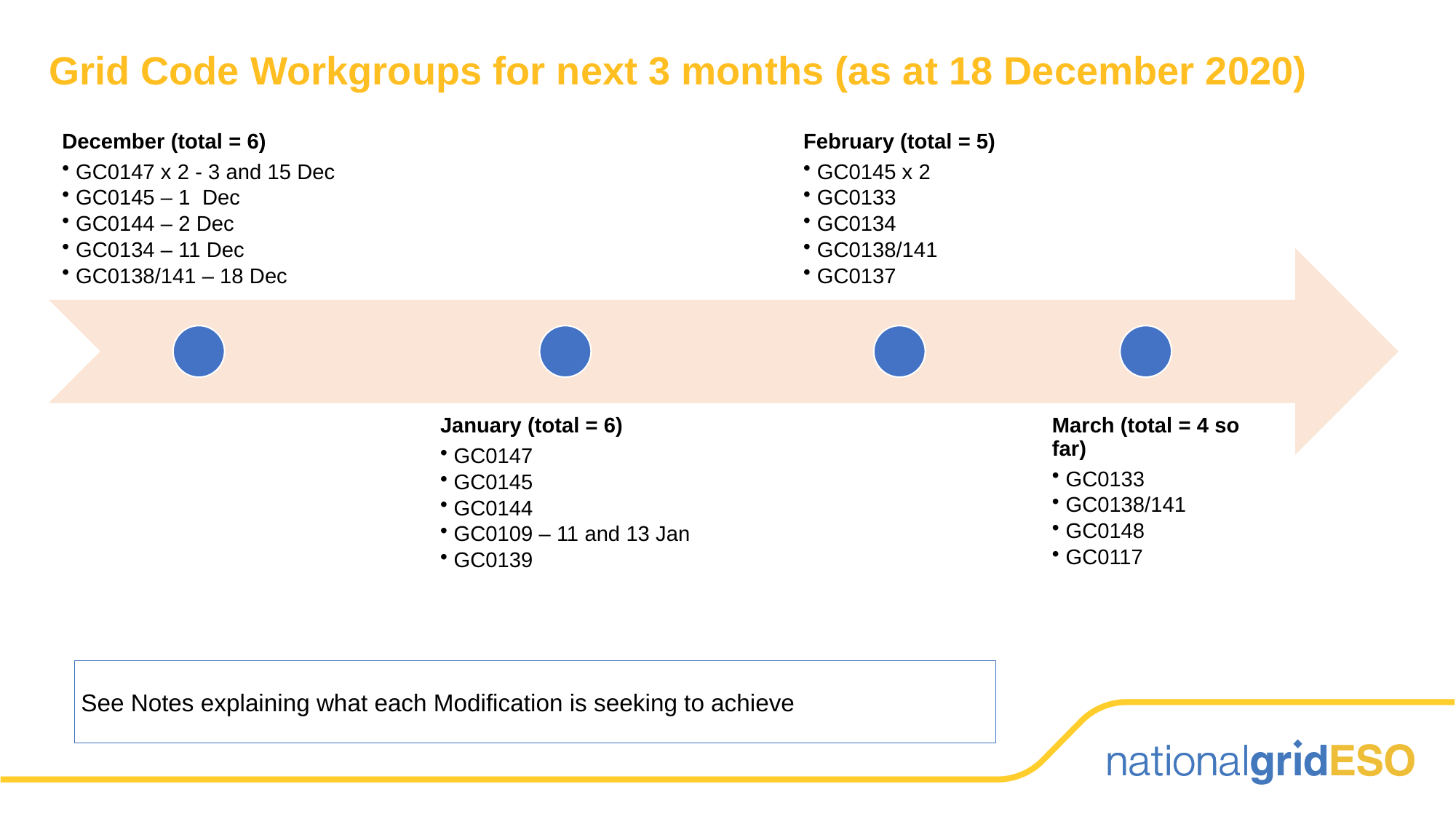

Grid Code Workgroups for next 3 months (as at 18 December 2020)
December (total = 6)
GC0147 x 2 - 3 and 15 Dec
GC0145 – 1  Dec
GC0144 – 2 Dec
GC0134 – 11 Dec
GC0138/141 – 18 Dec
January (total = 6)
GC0147
GC0145
GC0144
GC0109 – 11 and 13 Jan
GC0139
February (total = 5)
GC0145 x 2
GC0133
GC0134
GC0138/141
GC0137
March (total = 4 so far)
GC0133
GC0138/141
GC0148
GC0117

 See Notes explaining what each Modification is seeking to achieve